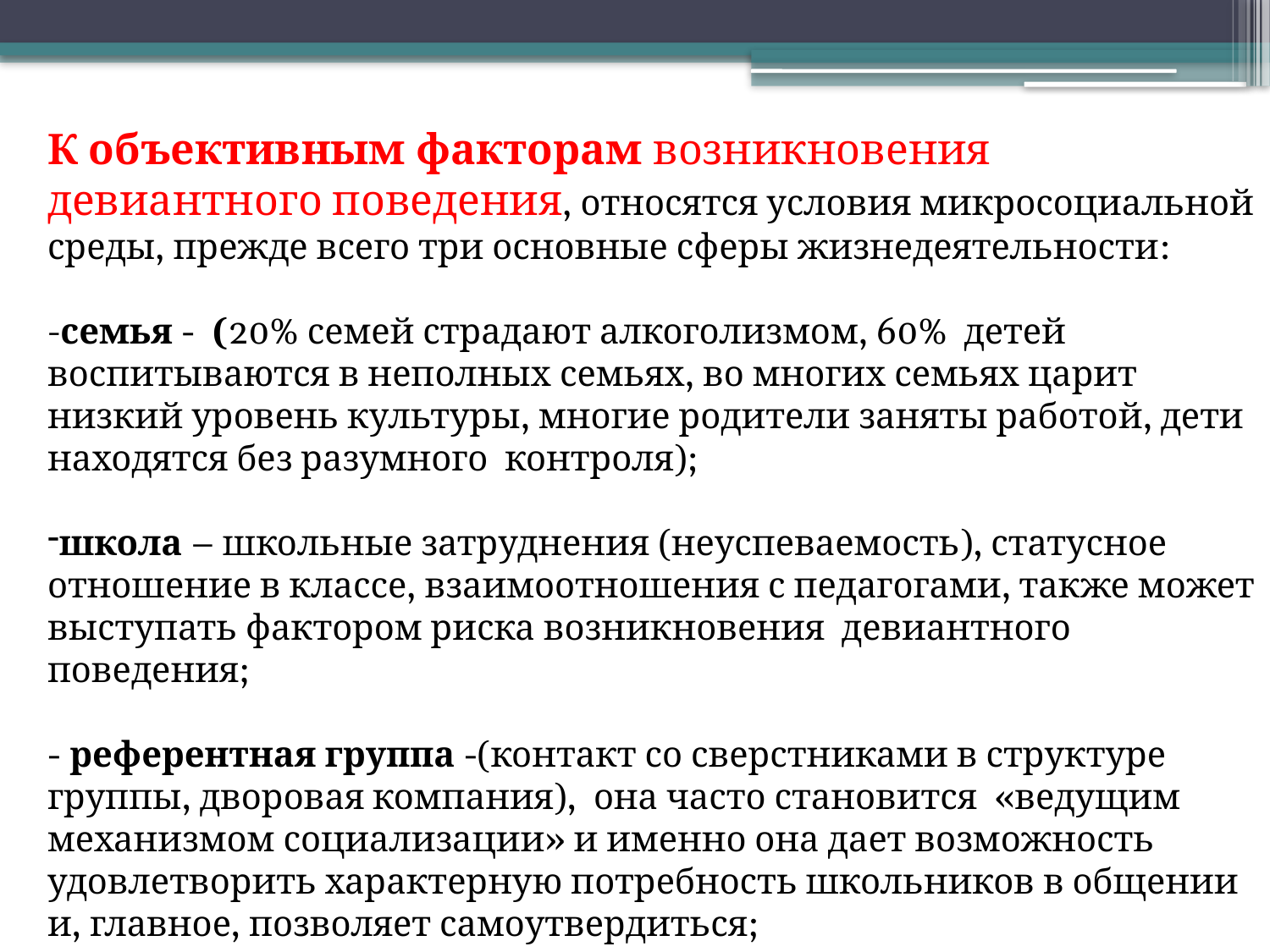

К объективным факторам возникновения девиантного поведения, относятся условия микросоциальной среды, прежде всего три основные сферы жизнедеятельности:

-семья -  (20% семей страдают алкоголизмом, 60%  детей воспитываются в неполных семьях, во многих семьях царит низкий уровень культуры, многие родители заняты работой, дети находятся без разумного  контроля);

школа – школьные затруднения (неуспеваемость), статусное отношение в классе, взаимоотношения с педагогами, также может выступать фактором риска возникновения  девиантного поведения;

- референтная группа -(контакт со сверстниками в структуре группы, дворовая компания),  она часто становится  «ведущим механизмом социализации» и именно она дает возможность удовлетворить характерную потребность школьников в общении и, главное, позволяет самоутвердиться;